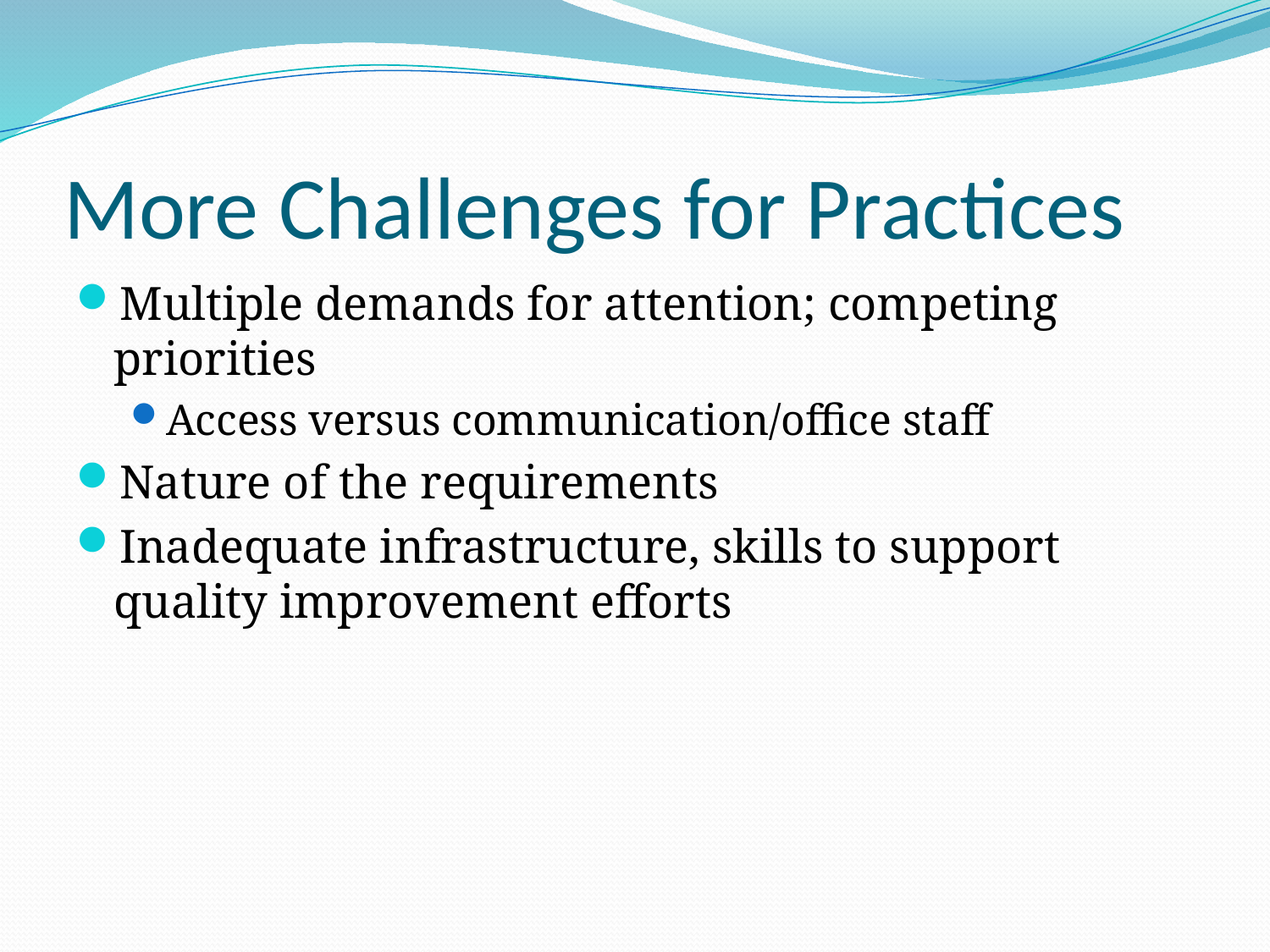

# More Challenges for Practices
Multiple demands for attention; competing priorities
Access versus communication/office staff
Nature of the requirements
Inadequate infrastructure, skills to support quality improvement efforts